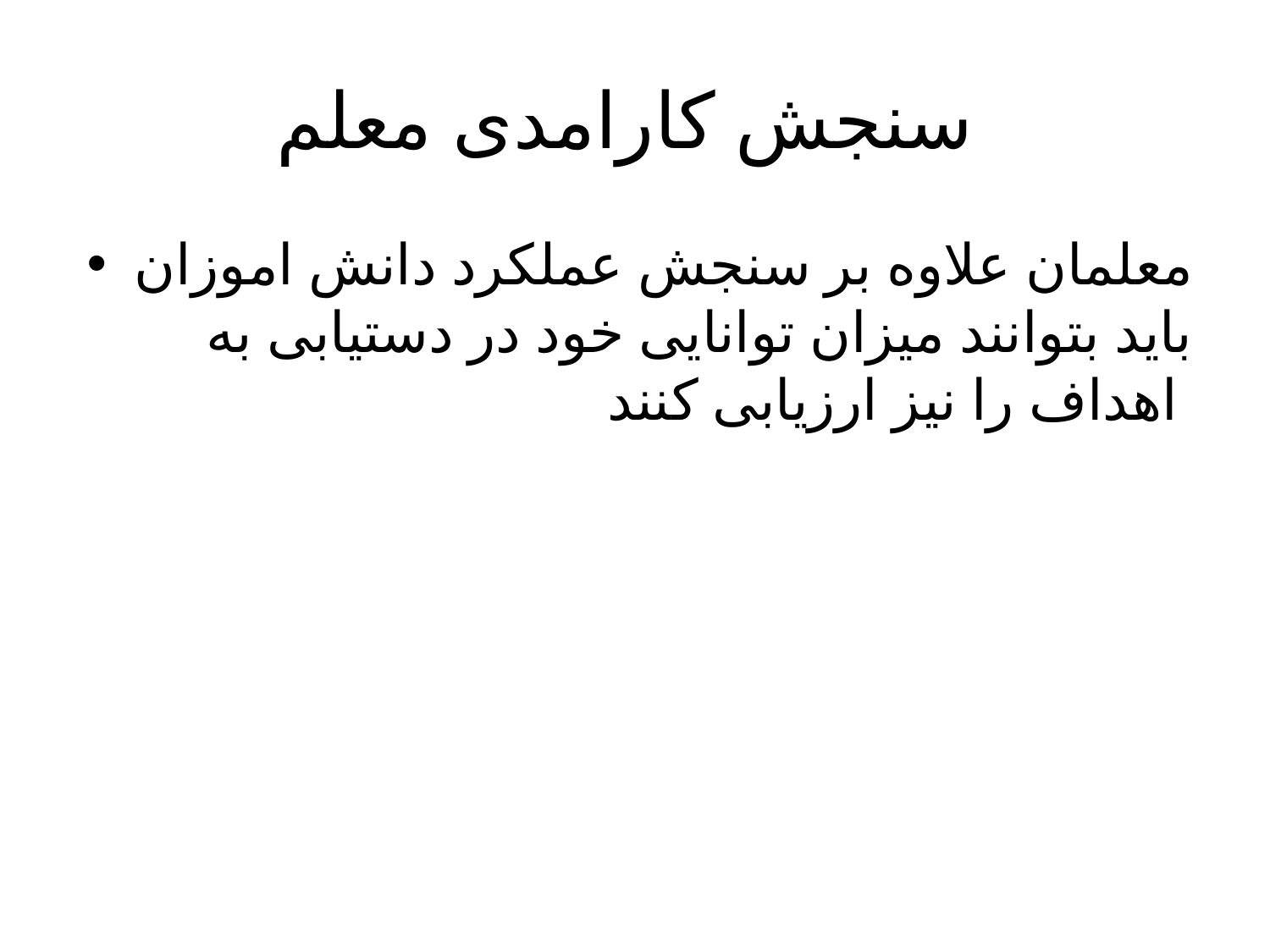

# سنجش کارامدی معلم
معلمان علاوه بر سنجش عملکرد دانش اموزان باید بتوانند میزان توانایی خود در دستیابی به اهداف را نیز ارزیابی کنند